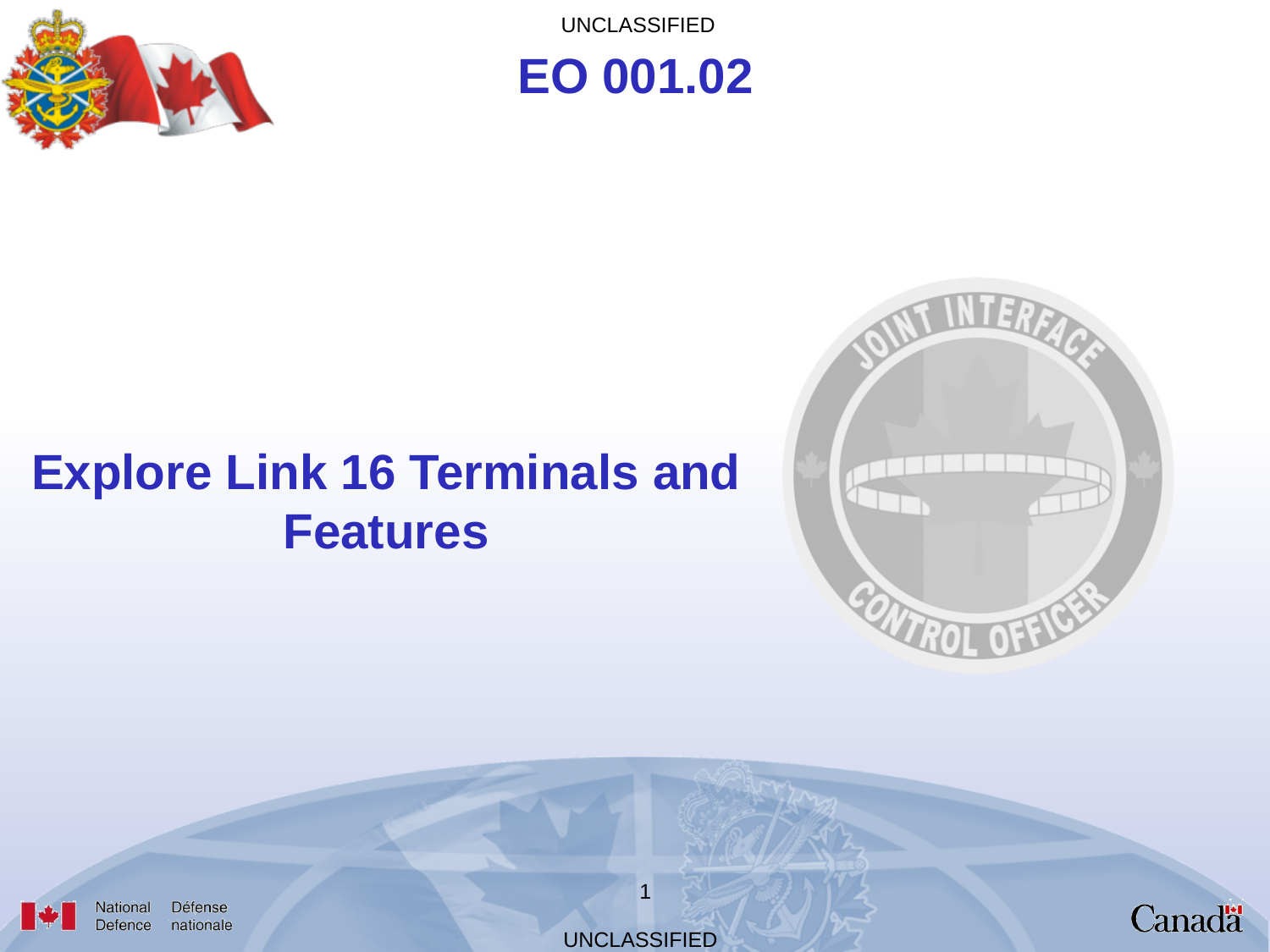

EO 001.02
Explore Link 16 Terminals and Features